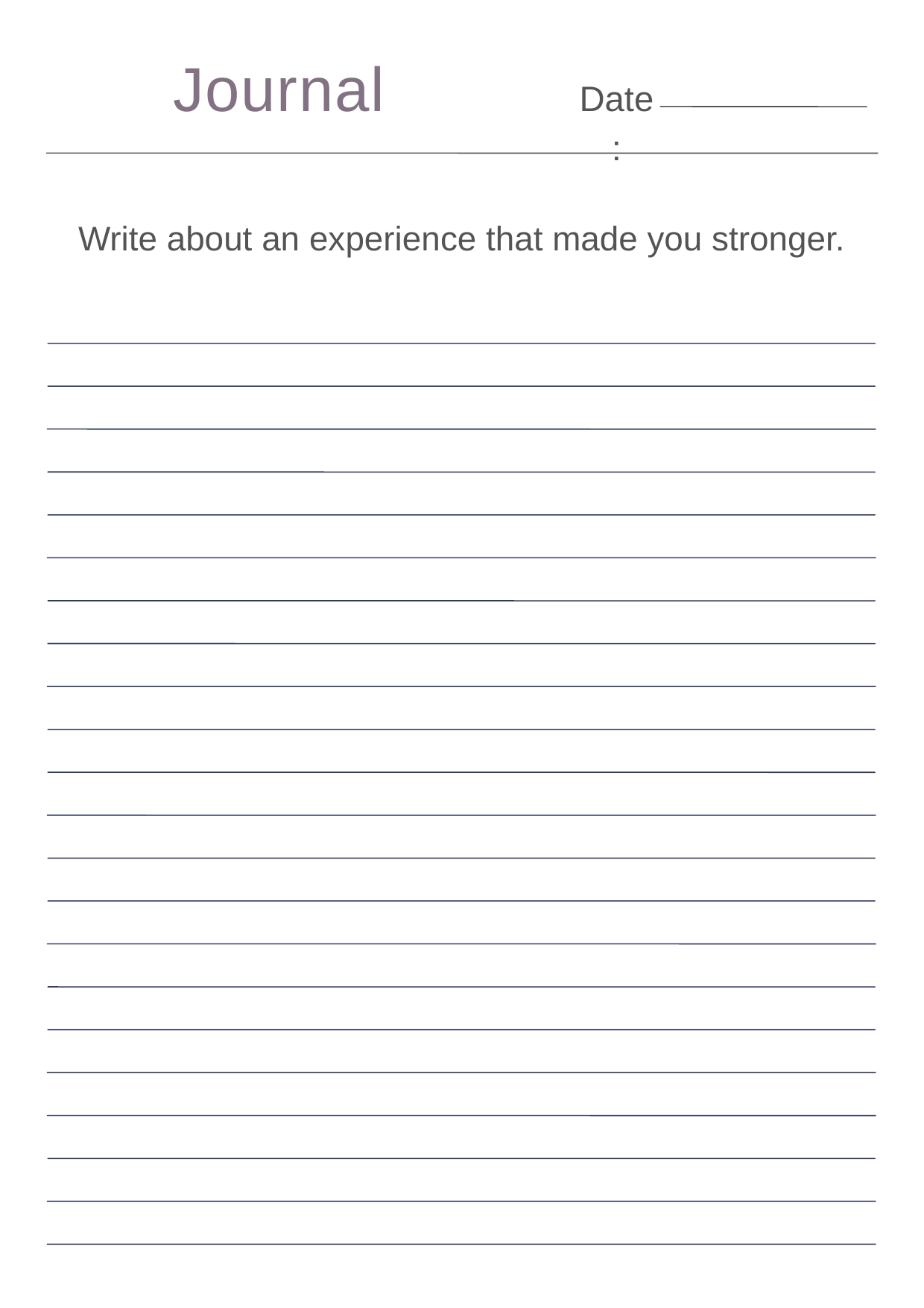

Journal
Date:

Write about an experience that made you stronger.